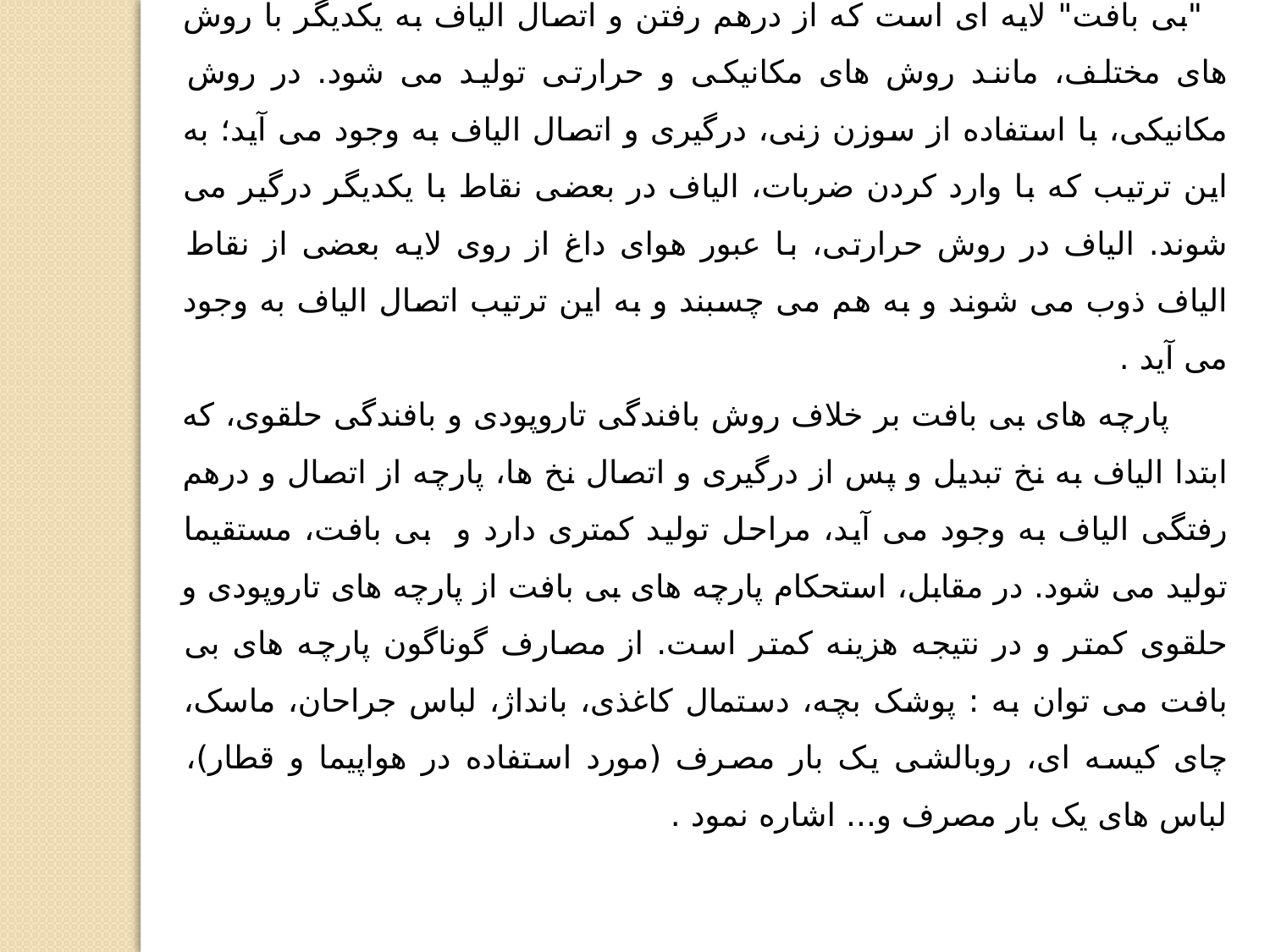

پارچه بی بافت
"بی بافت" لایه ای است که از درهم رفتن و اتصال الیاف به یکدیگر با روش های مختلف، مانند روش های مکانیکی و حرارتی تولید می شود. در روش مکانیکی، با استفاده از سوزن زنی، درگیری و اتصال الیاف به وجود می آید؛ به این ترتیب که با وارد کردن ضربات، الیاف در بعضی نقاط با یکدیگر درگیر می شوند. الیاف در روش حرارتی، با عبور هوای داغ از روی لایه بعضی از نقاط الیاف ذوب می شوند و به هم می چسبند و به این ترتیب اتصال الیاف به وجود می آید .
   پارچه های بی بافت بر خلاف روش بافندگی تاروپودی و بافندگی حلقوی، که ابتدا الیاف به نخ تبدیل و پس از درگیری و اتصال نخ ها، پارچه از اتصال و درهم رفتگی الیاف به وجود می آید، مراحل تولید کمتری دارد و  بی بافت، مستقیما تولید می شود. در مقابل، استحکام پارچه های بی بافت از پارچه های تاروپودی و حلقوی کمتر و در نتیجه هزینه کمتر است. از مصارف گوناگون پارچه های بی بافت می توان به : پوشک بچه، دستمال کاغذی، بانداژ، لباس جراحان، ماسک، چای کیسه ای، روبالشی یک بار مصرف (مورد استفاده در هواپیما و قطار)، لباس های یک بار مصرف و... اشاره نمود .